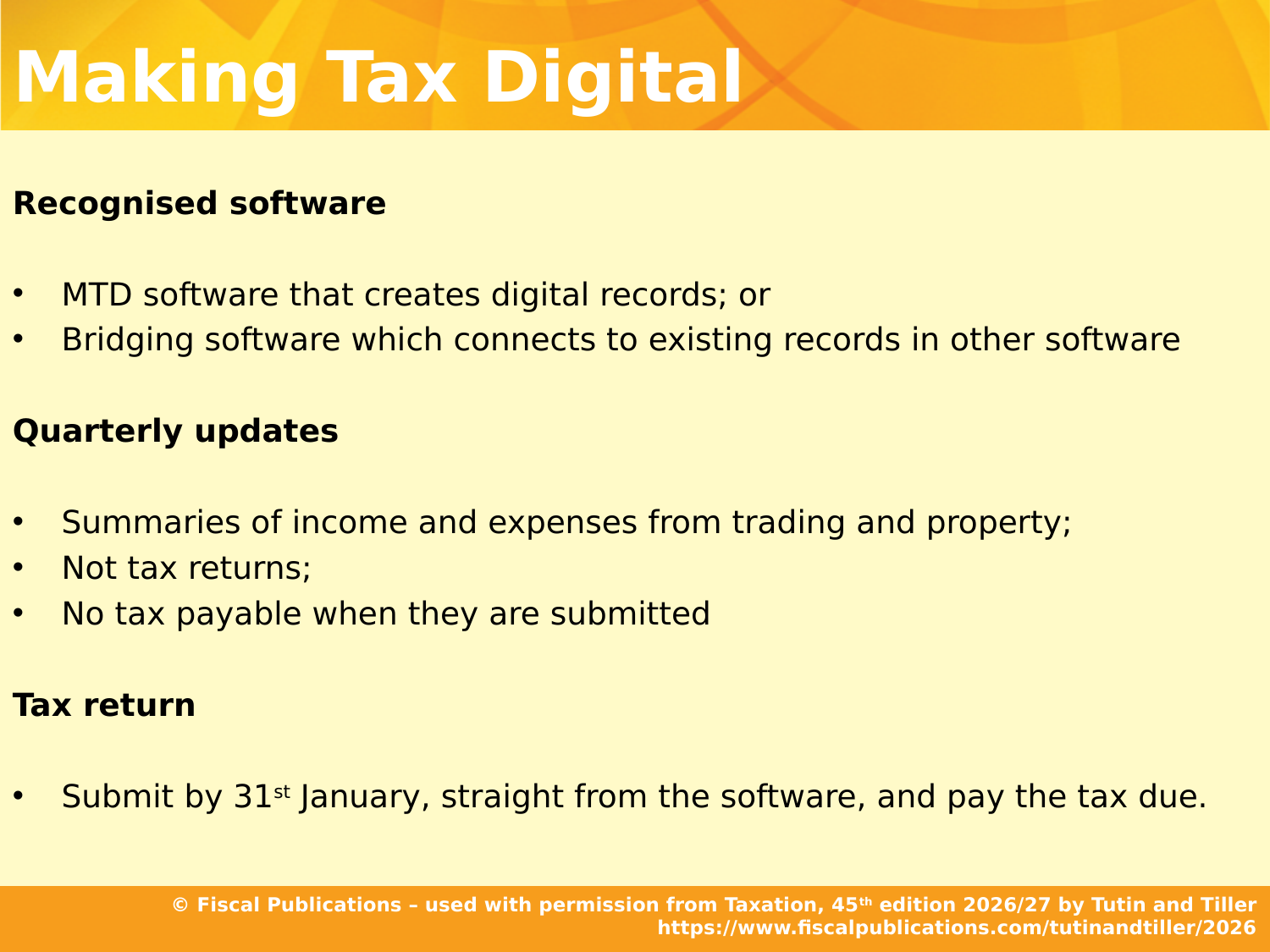

# Making Tax Digital

Recognised software

MTD software that creates digital records; or
Bridging software which connects to existing records in other software

Quarterly updates

Summaries of income and expenses from trading and property;
Not tax returns;
No tax payable when they are submitted

Tax return

Submit by 31st January, straight from the software, and pay the tax due.